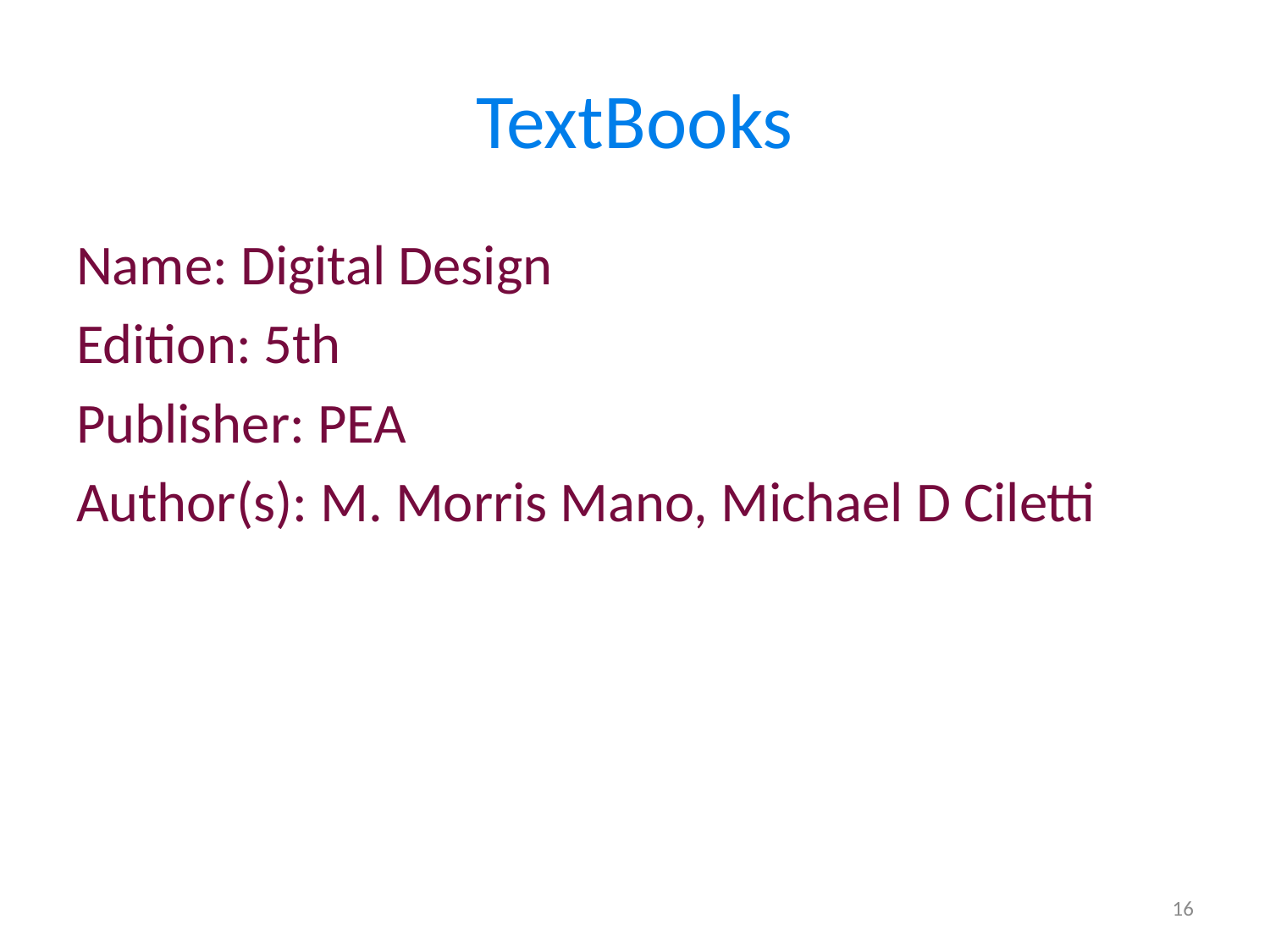

# TextBooks
Name: Digital Design
Edition: 5th
Publisher: PEA
Author(s): M. Morris Mano, Michael D Ciletti

16